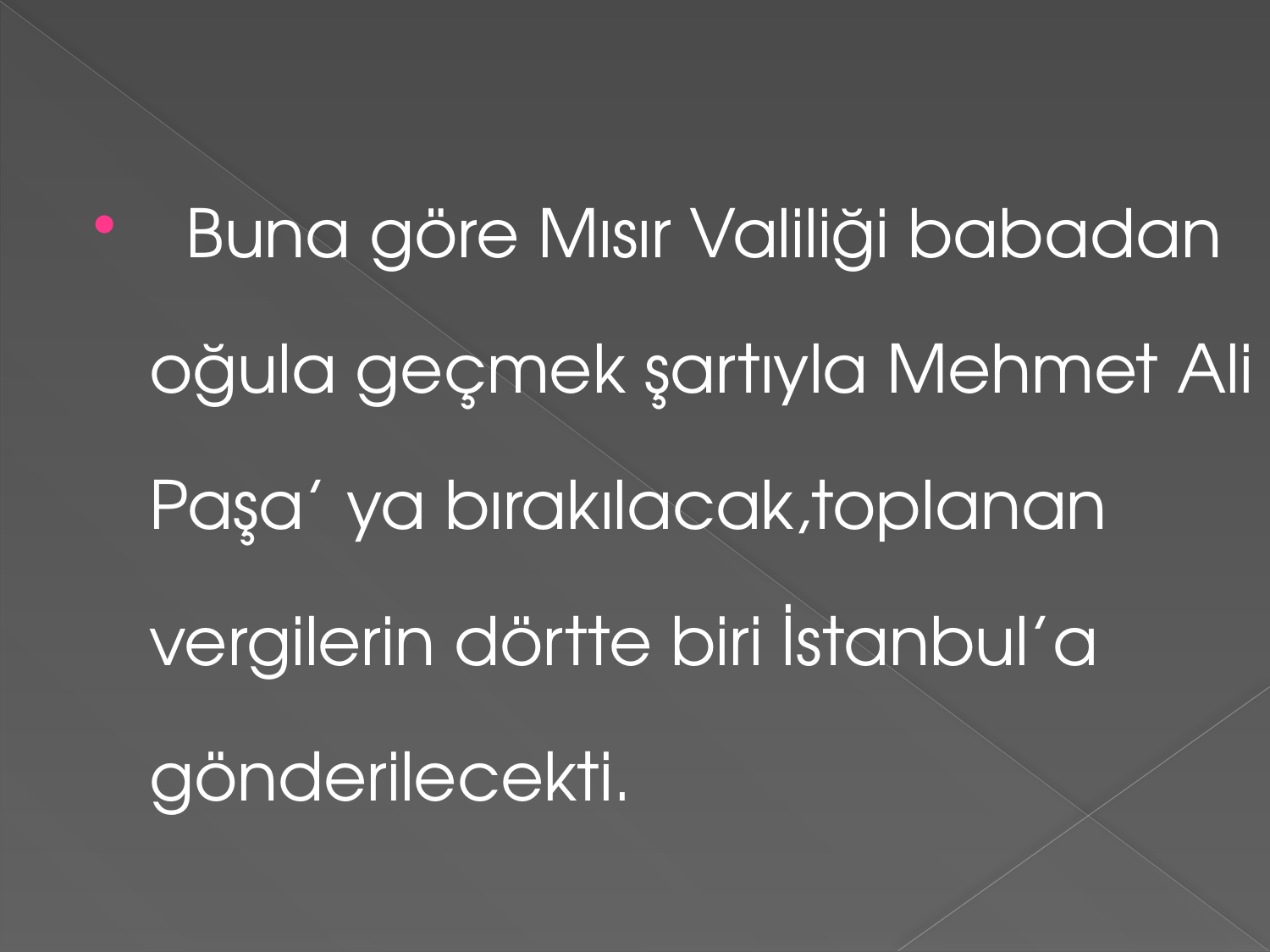

Buna göre Mısır Valiliği babadan oğula geçmek şartıyla Mehmet Ali Paşa’ ya bırakılacak,toplanan vergilerin dörtte biri İstanbul’a gönderilecekti.